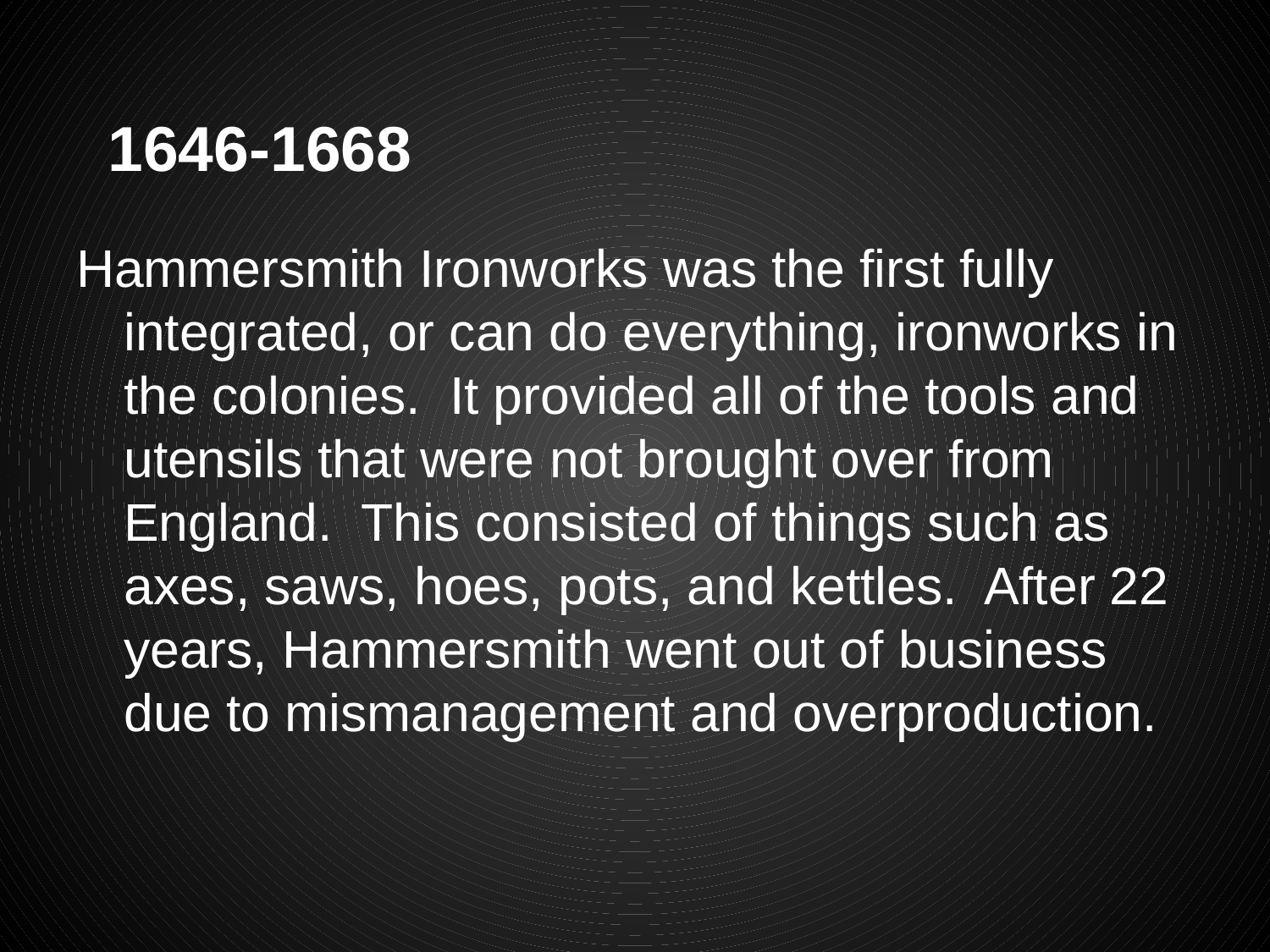

# 1646-1668
Hammersmith Ironworks was the first fully integrated, or can do everything, ironworks in the colonies.  It provided all of the tools and utensils that were not brought over from England.  This consisted of things such as axes, saws, hoes, pots, and kettles.  After 22 years, Hammersmith went out of business due to mismanagement and overproduction.